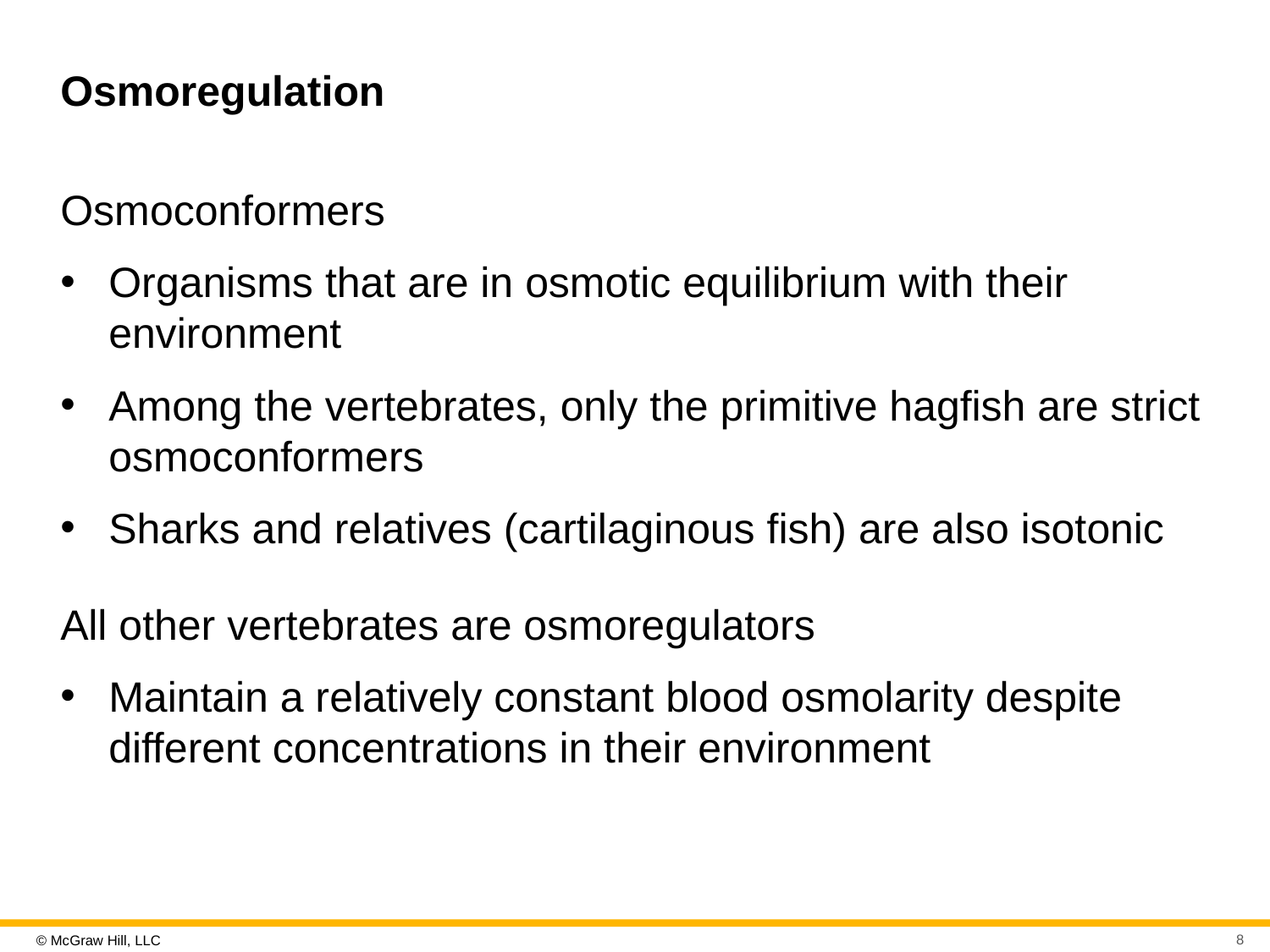

# Osmoregulation
Osmoconformers
Organisms that are in osmotic equilibrium with their environment
Among the vertebrates, only the primitive hagfish are strict osmoconformers
Sharks and relatives (cartilaginous fish) are also isotonic
All other vertebrates are osmoregulators
Maintain a relatively constant blood osmolarity despite different concentrations in their environment
8